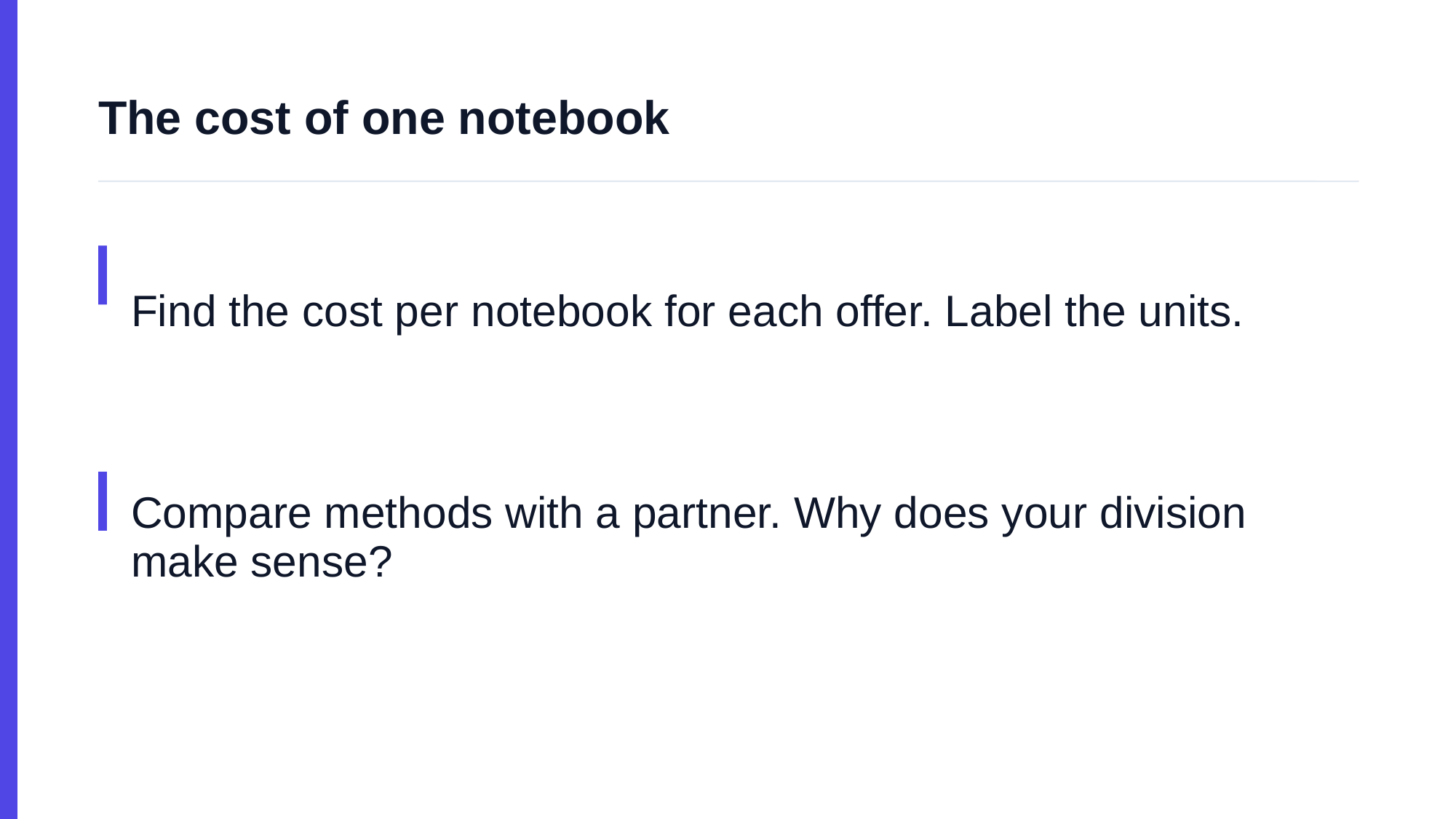

The cost of one notebook

Find the cost per notebook for each offer. Label the units.

Compare methods with a partner. Why does your division make sense?